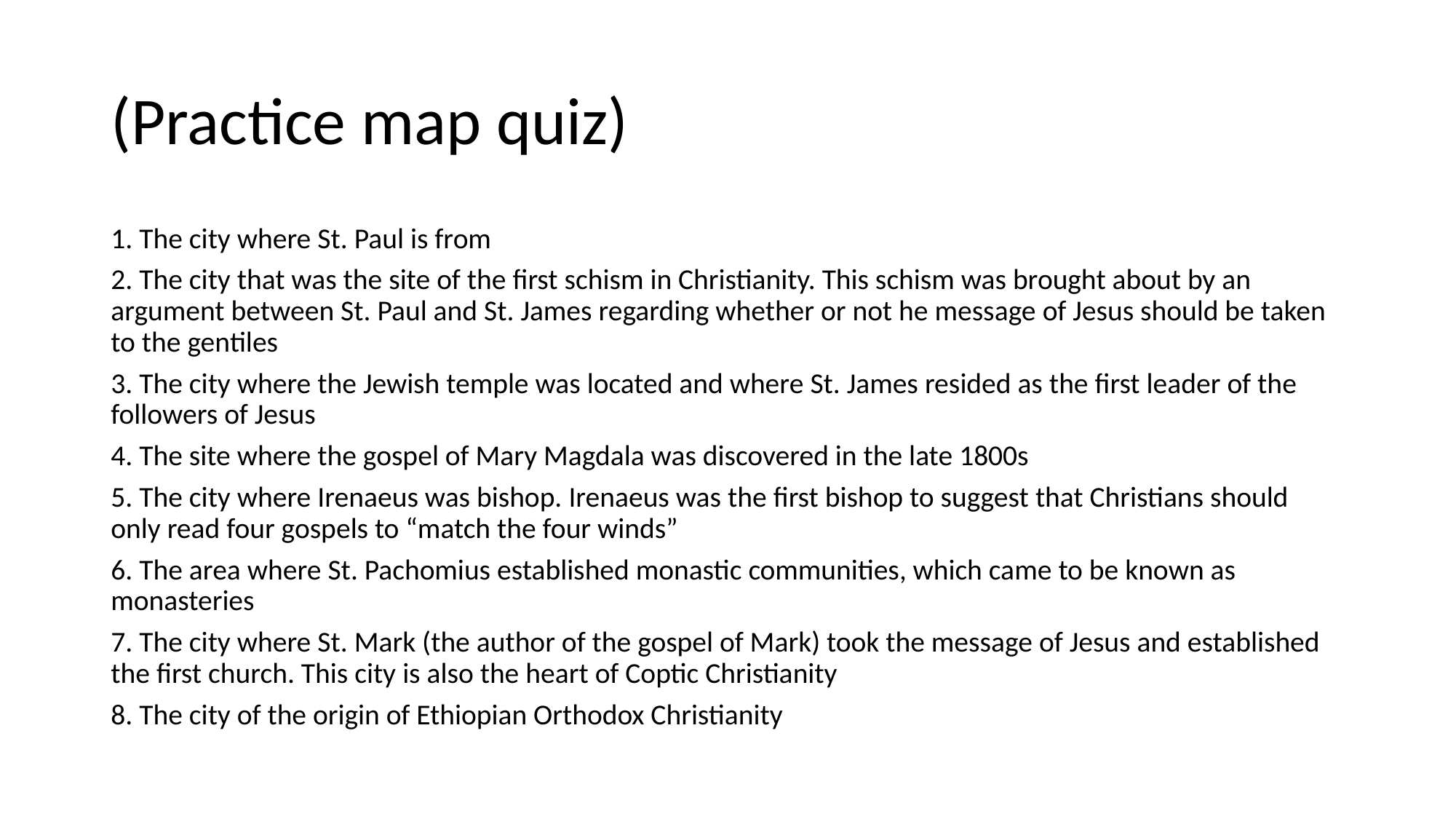

# (Practice map quiz)
1. The city where St. Paul is from
2. The city that was the site of the first schism in Christianity. This schism was brought about by an argument between St. Paul and St. James regarding whether or not he message of Jesus should be taken to the gentiles
3. The city where the Jewish temple was located and where St. James resided as the first leader of the followers of Jesus
4. The site where the gospel of Mary Magdala was discovered in the late 1800s
5. The city where Irenaeus was bishop. Irenaeus was the first bishop to suggest that Christians should only read four gospels to “match the four winds”
6. The area where St. Pachomius established monastic communities, which came to be known as monasteries
7. The city where St. Mark (the author of the gospel of Mark) took the message of Jesus and established the first church. This city is also the heart of Coptic Christianity
8. The city of the origin of Ethiopian Orthodox Christianity